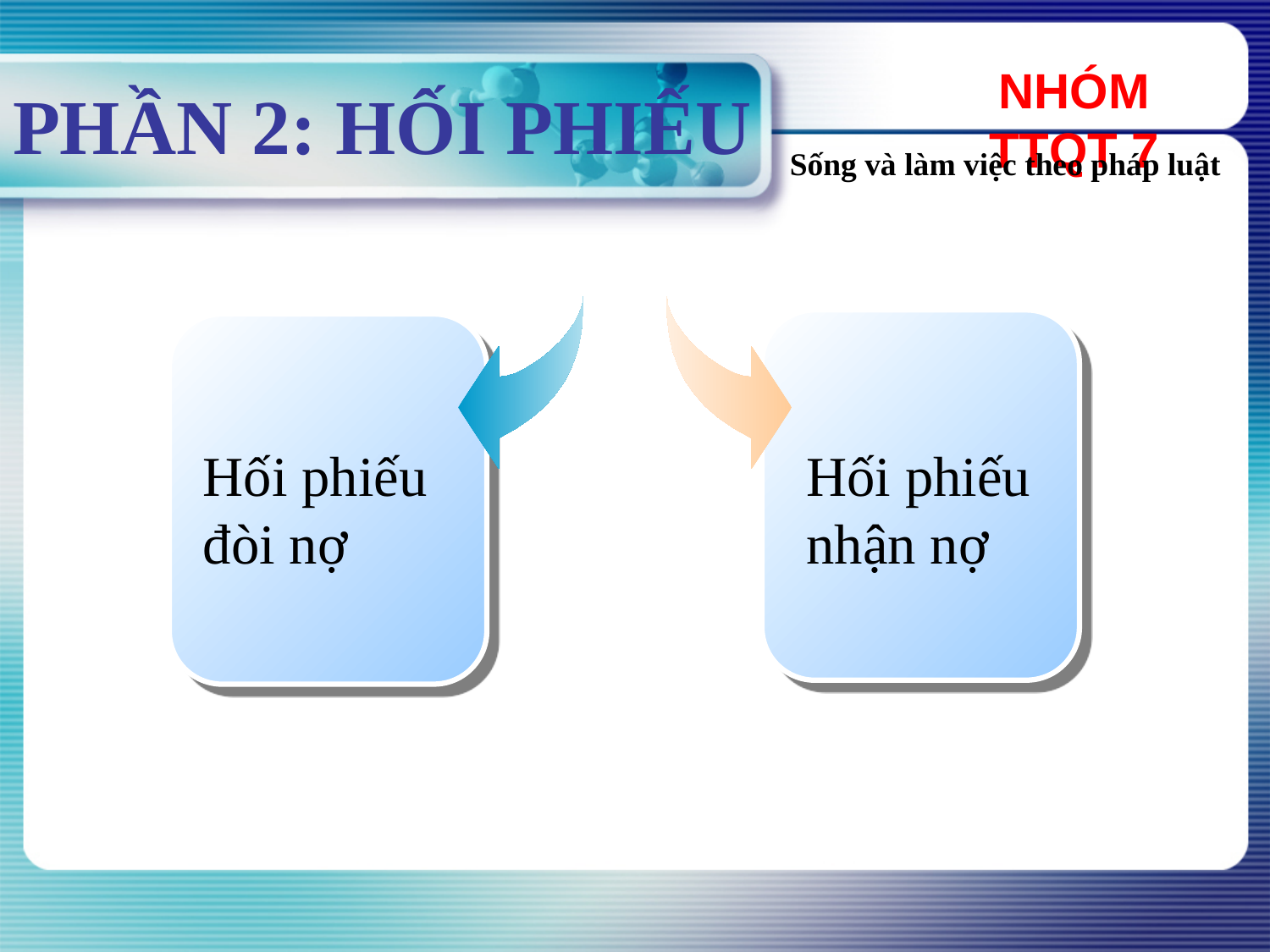

NHÓM TTQT 7
# PHẦN 2: HỐI PHIẾU
Sống và làm việc theo pháp luật

Hối phiếu đòi nợ
Hối phiếu nhận nợ